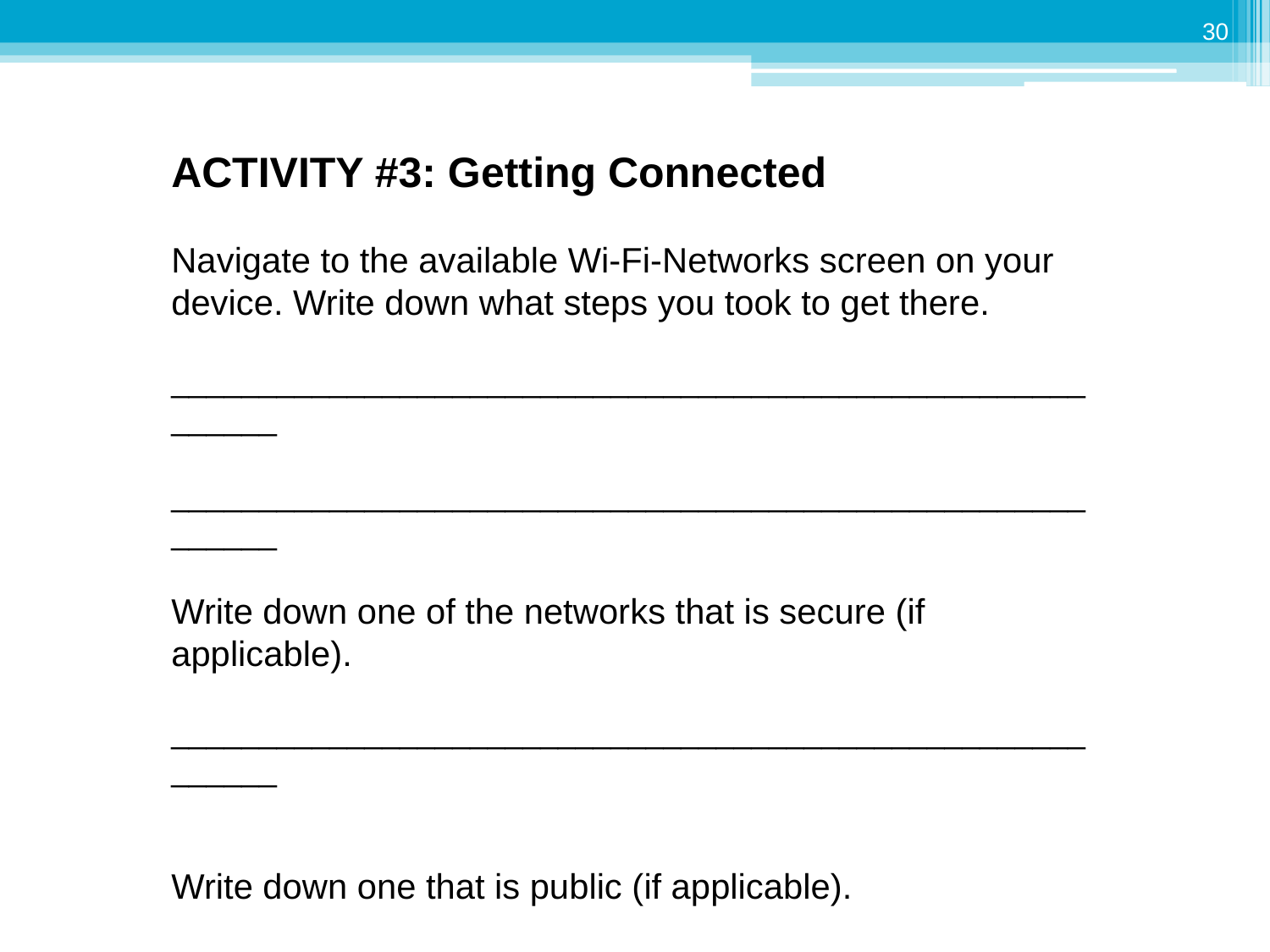

30
ACTIVITY #3: Getting Connected

Navigate to the available Wi-Fi-Networks screen on your device. Write down what steps you took to get there.

__________________________________________________________

__________________________________________________________

Write down one of the networks that is secure (if applicable).

__________________________________________________________

Write down one that is public (if applicable).

__________________________________________________________